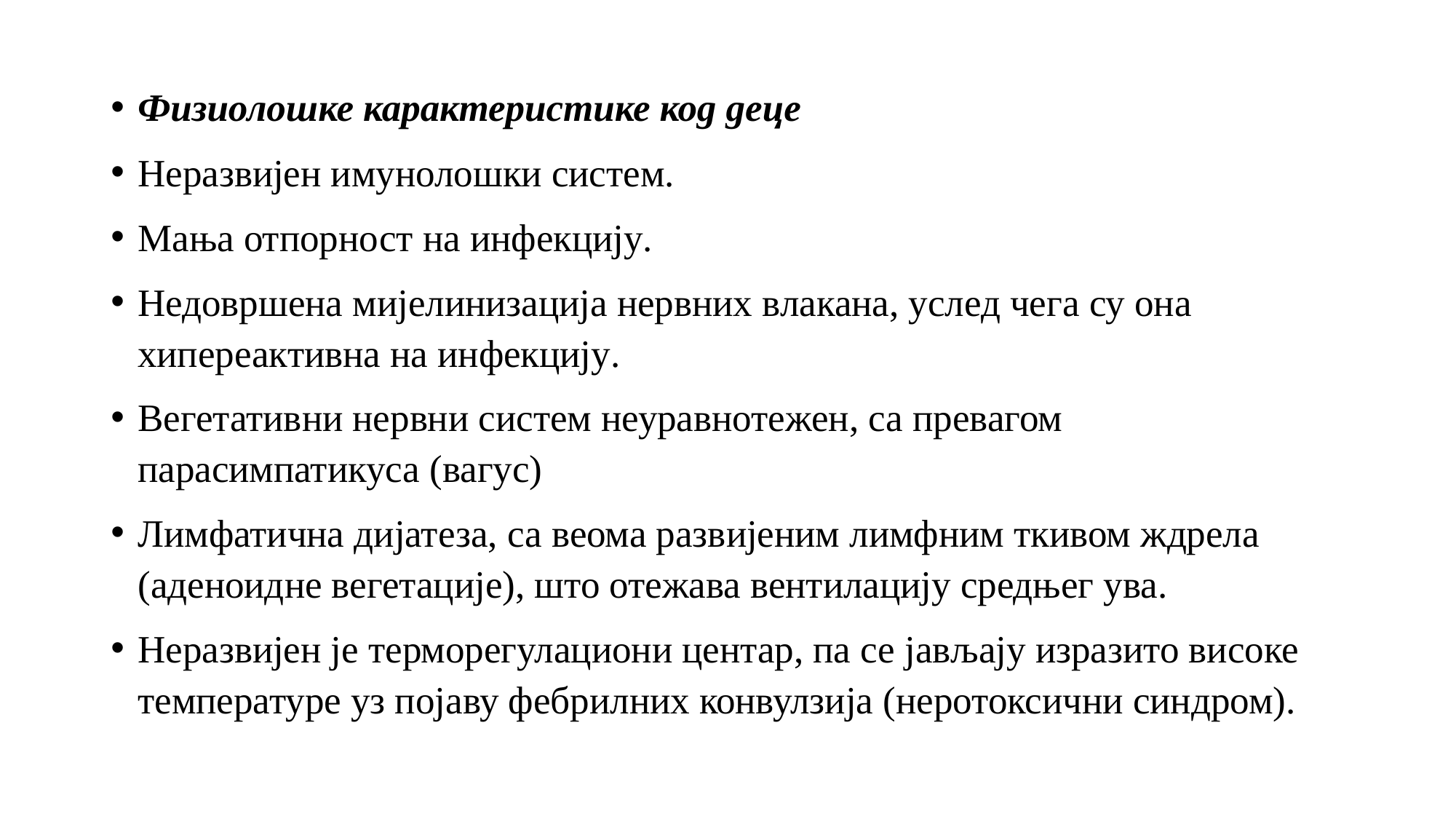

Физиолошке карактеристике код деце
Неразвијен имунолошки систем.
Мања отпорност на инфекцију.
Недовршена мијелинизација нервних влакана, услед чега су она хипереактивна на инфекцију.
Вегетативни нервни систем неуравнотежен, са превагом парасимпатикуса (вагус)
Лимфатична дијатеза, са веома развијеним лимфним ткивом ждрела (аденоидне вегетације), што отежава вентилацију средњег ува.
Неразвијен је терморегулациони центар, па се јављају изразито високе температуре уз појаву фебрилних конвулзија (неротоксични синдром).